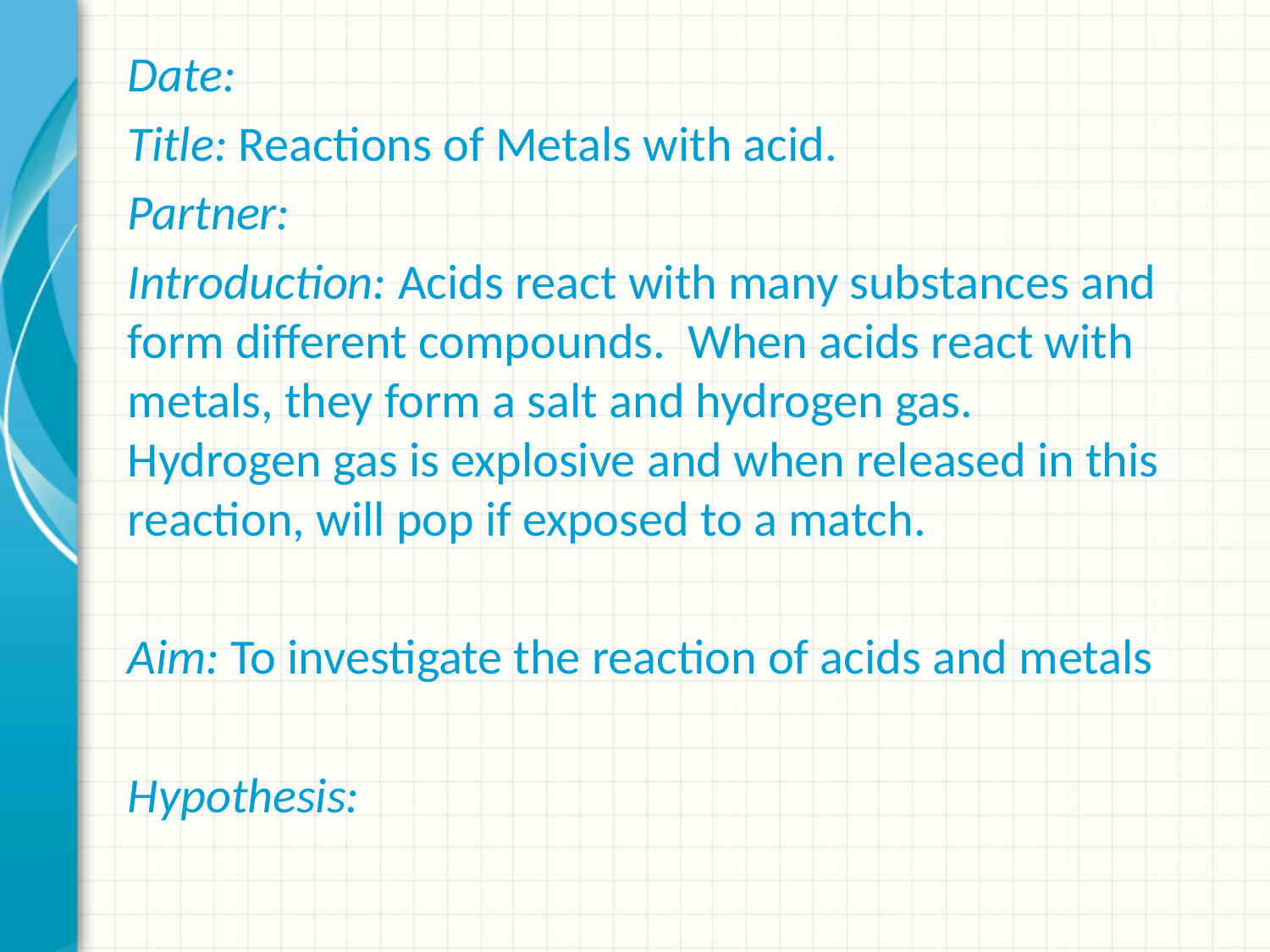

Date:
Title: Reactions of Metals with acid.
Partner:
Introduction: Acids react with many substances and form different compounds.  When acids react with metals, they form a salt and hydrogen gas.  Hydrogen gas is explosive and when released in this reaction, will pop if exposed to a match.

Aim: To investigate the reaction of acids and metals

Hypothesis: